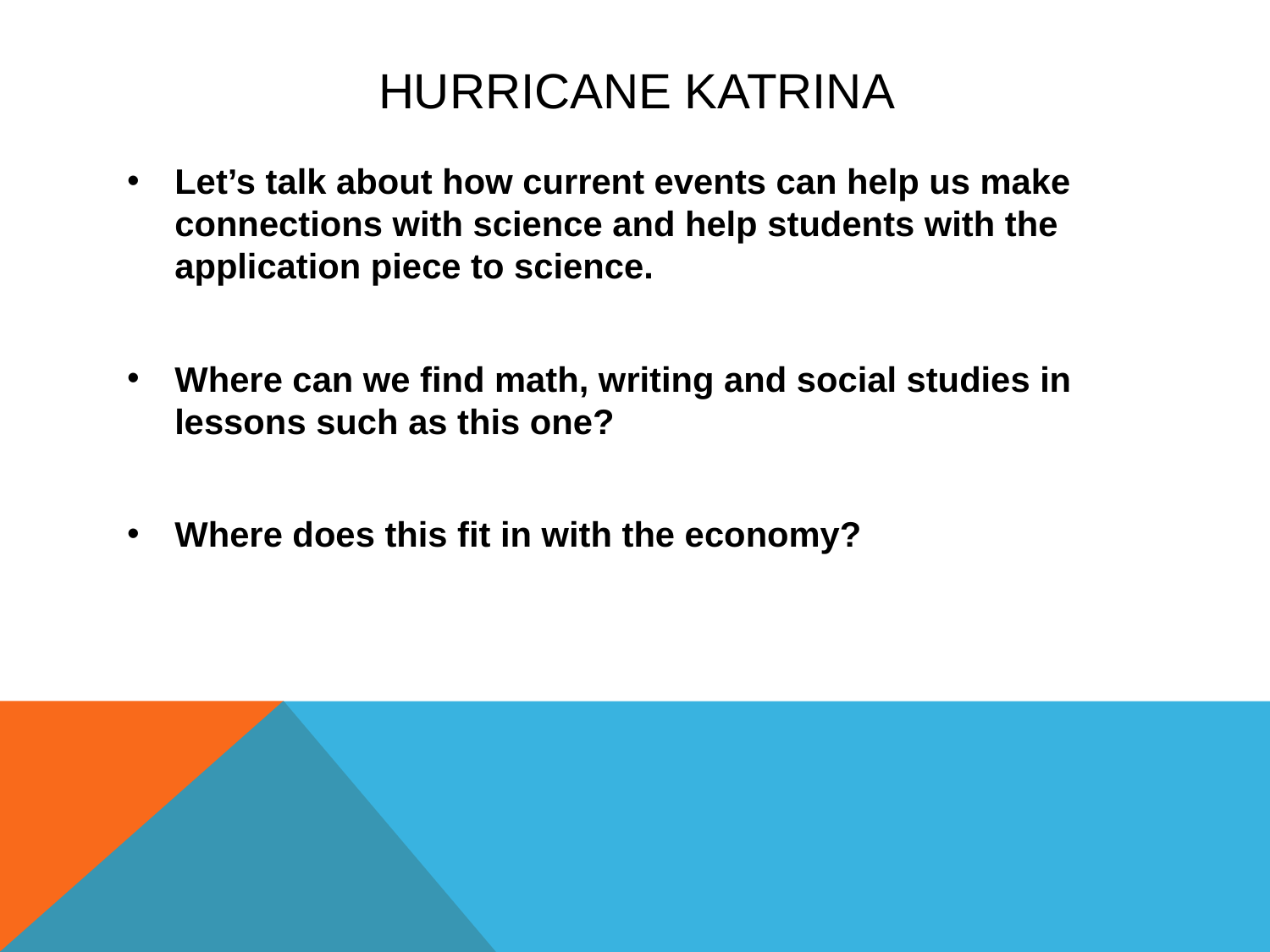

# Hurricane Katrina
Let’s talk about how current events can help us make connections with science and help students with the application piece to science.

Where can we find math, writing and social studies in lessons such as this one?

Where does this fit in with the economy?